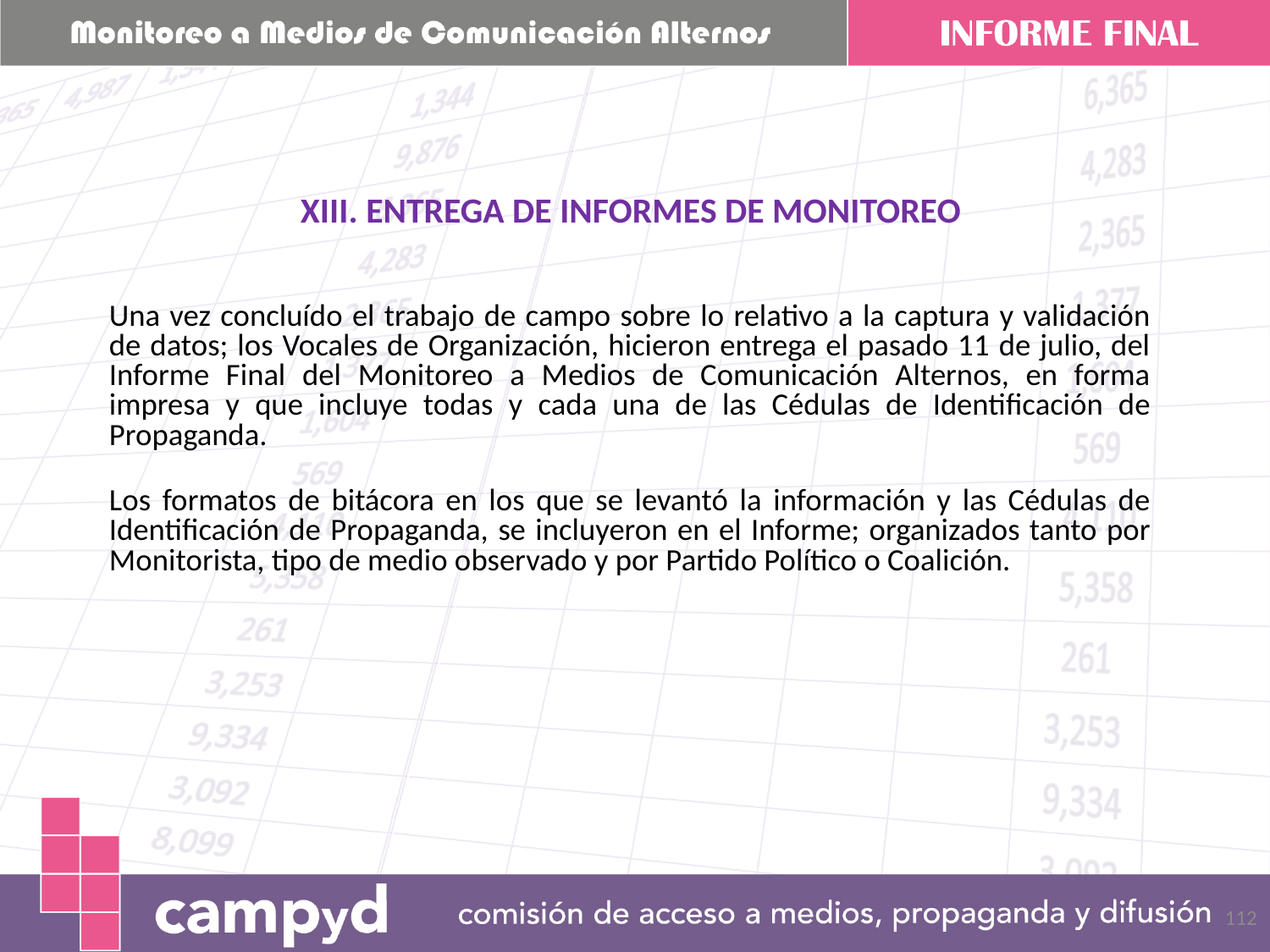

# XIII. ENTREGA DE INFORMES DE MONITOREO
Una vez concluído el trabajo de campo sobre lo relativo a la captura y validación de datos; los Vocales de Organización, hicieron entrega el pasado 11 de julio, del Informe Final del Monitoreo a Medios de Comunicación Alternos, en forma impresa y que incluye todas y cada una de las Cédulas de Identificación de Propaganda.
Los formatos de bitácora en los que se levantó la información y las Cédulas de Identificación de Propaganda, se incluyeron en el Informe; organizados tanto por Monitorista, tipo de medio observado y por Partido Político o Coalición.

112